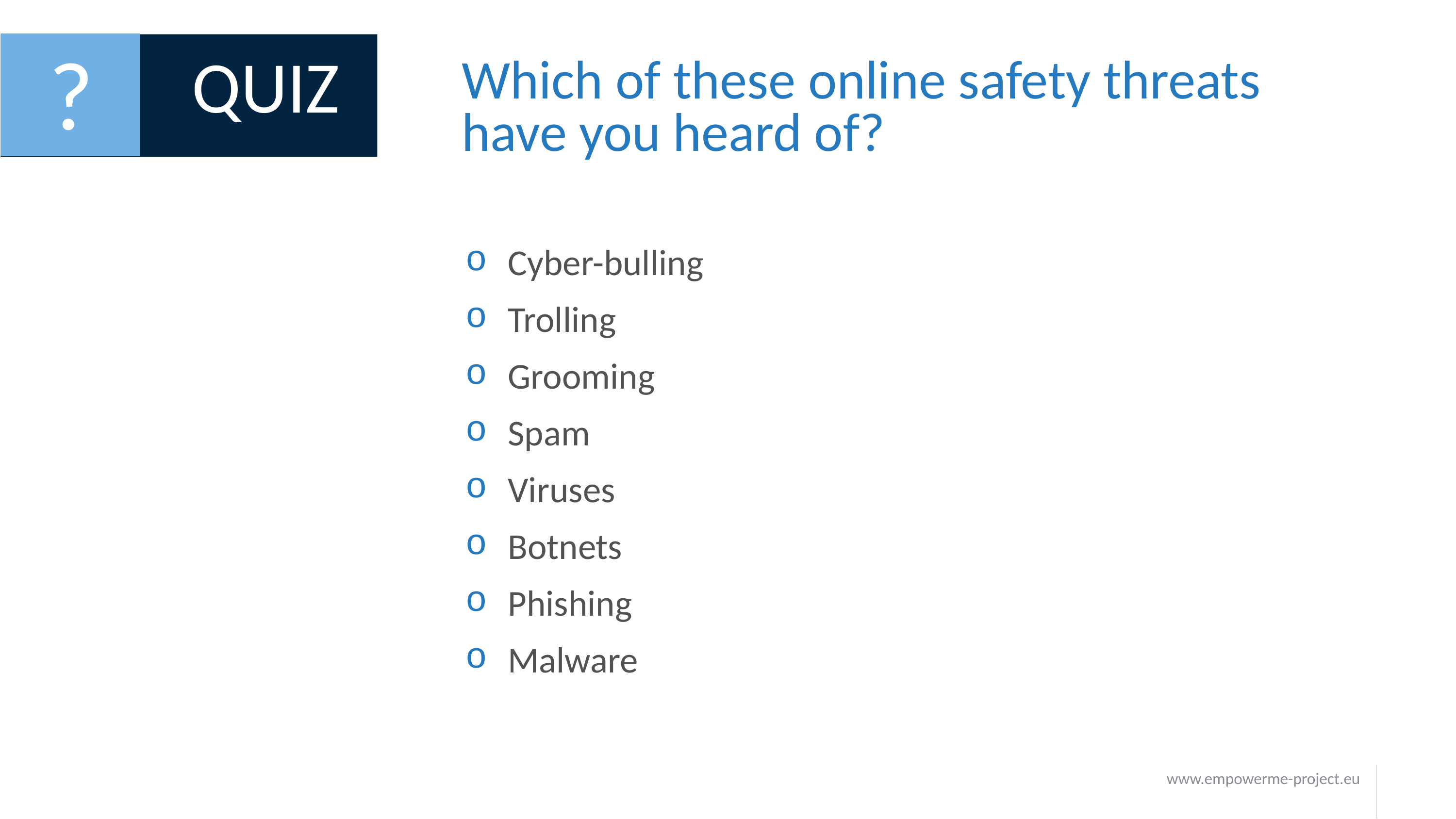

?
QUIZ
# Which of these online safety threats have you heard of?
Cyber-bulling
Trolling
Grooming
Spam
Viruses
Botnets
Phishing
Malware
www.empowerme-project.eu